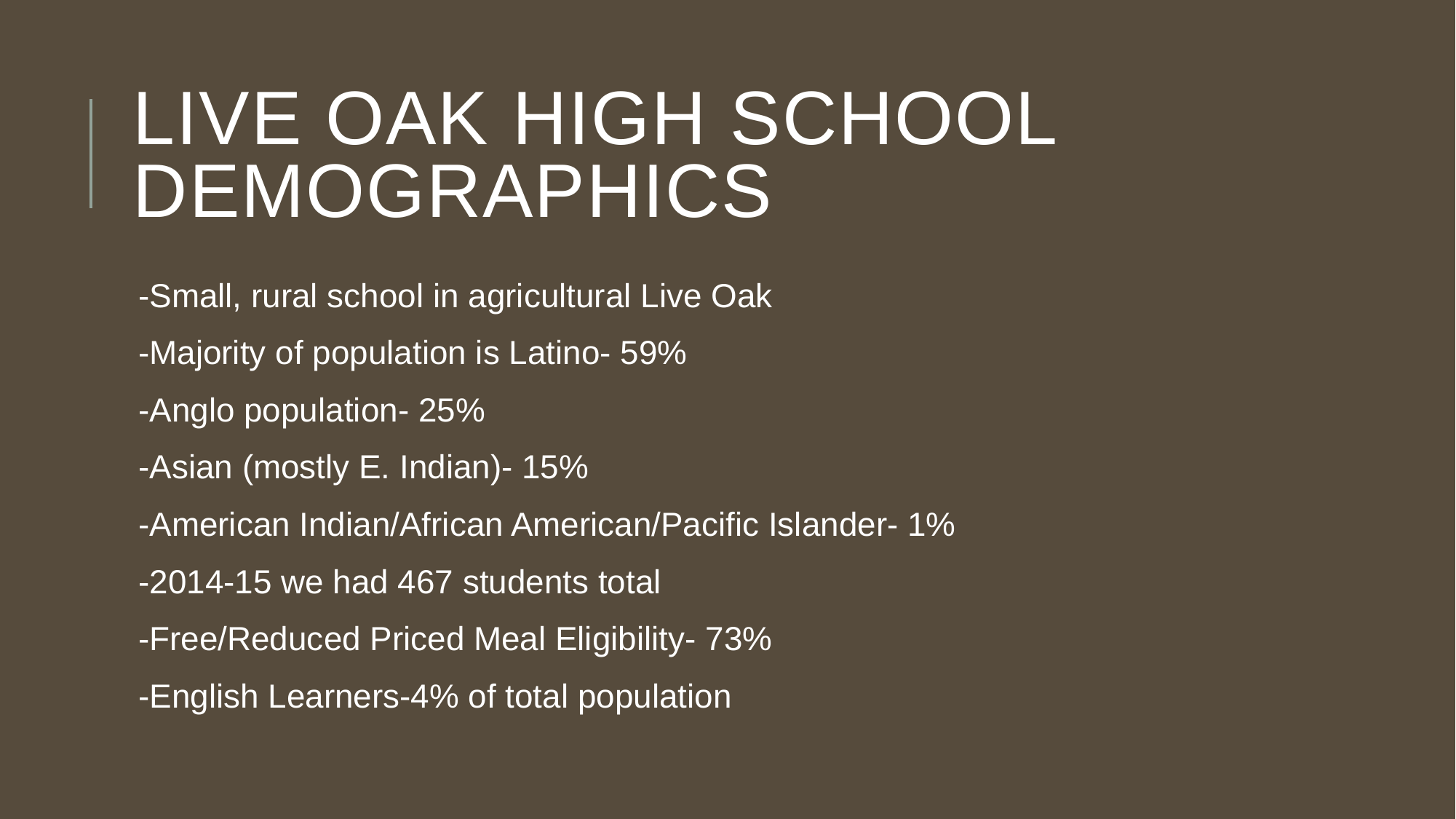

# Live Oak High School Demographics
-Small, rural school in agricultural Live Oak
-Majority of population is Latino- 59%
-Anglo population- 25%
-Asian (mostly E. Indian)- 15%
-American Indian/African American/Pacific Islander- 1%
-2014-15 we had 467 students total
-Free/Reduced Priced Meal Eligibility- 73%
-English Learners-4% of total population